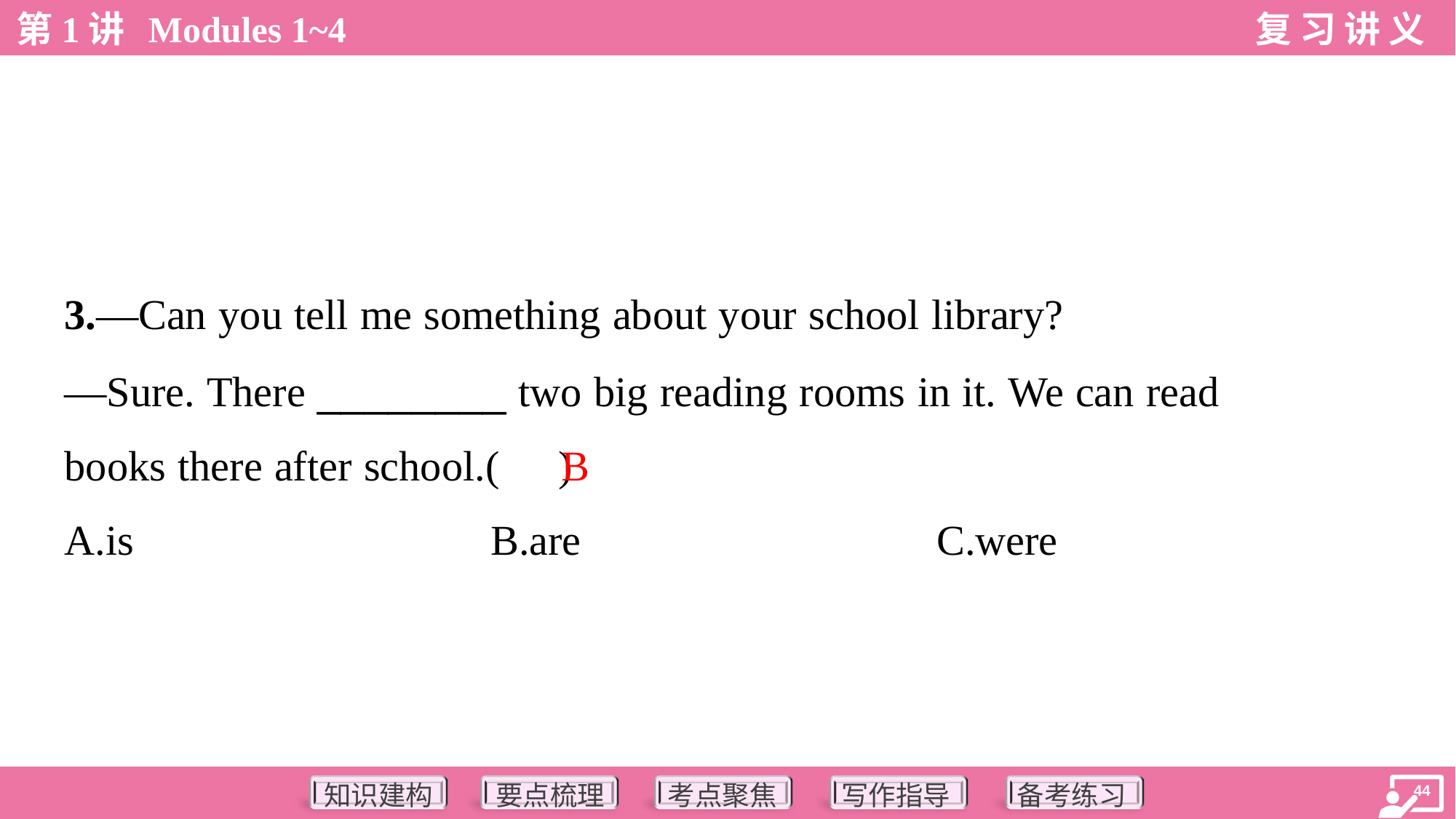

3.—Can you tell me something about your school library?
—Sure. There ________ two big reading rooms in it. We can read
books there after school.(     )
B
A.is	B.are	C.were